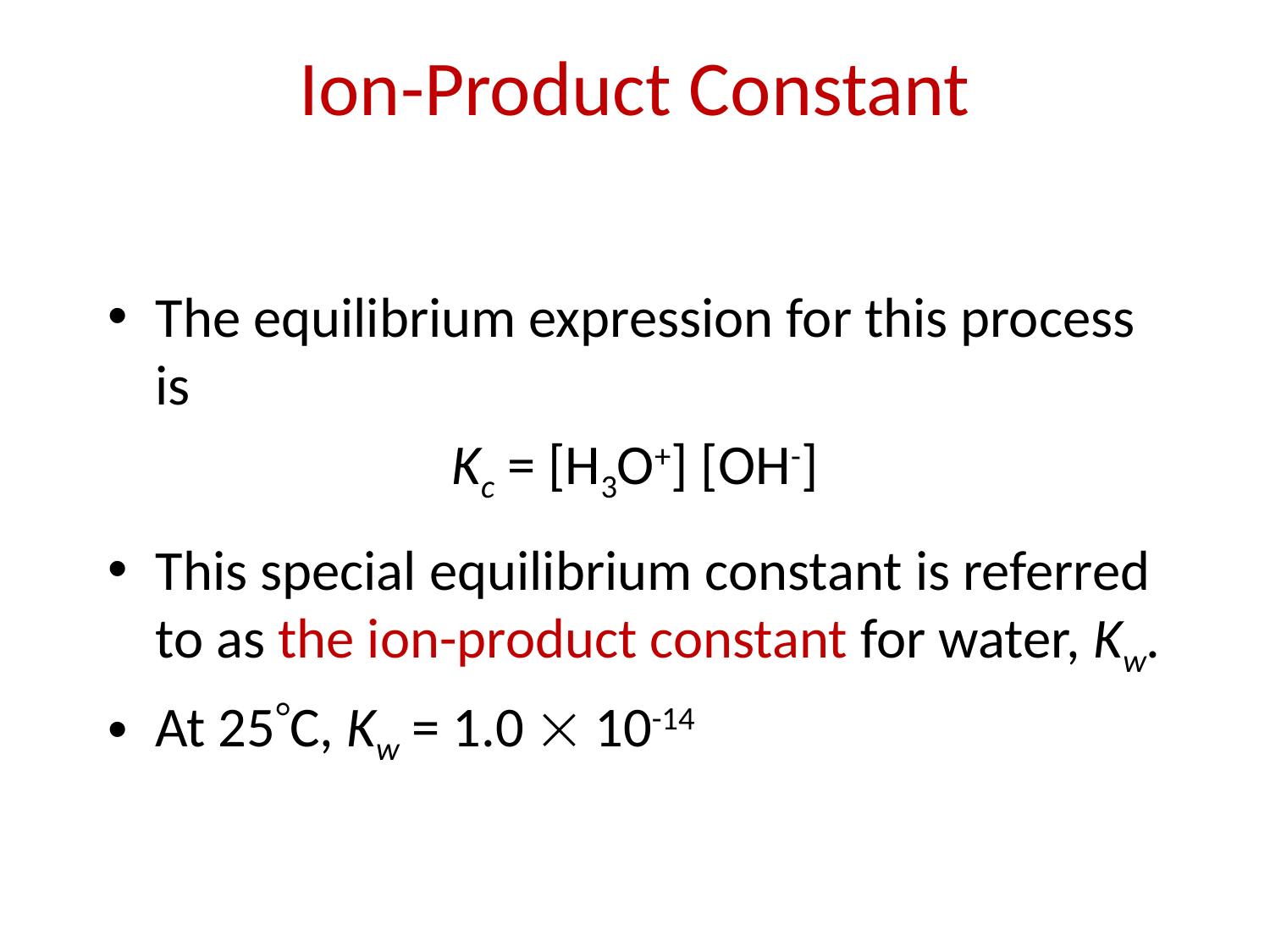

Ion-Product Constant
The equilibrium expression for this process is
Kc = [H3O+] [OH-]

This special equilibrium constant is referred to as the ion-product constant for water, Kw.
At 25°C, Kw = 1.0 × 10-14